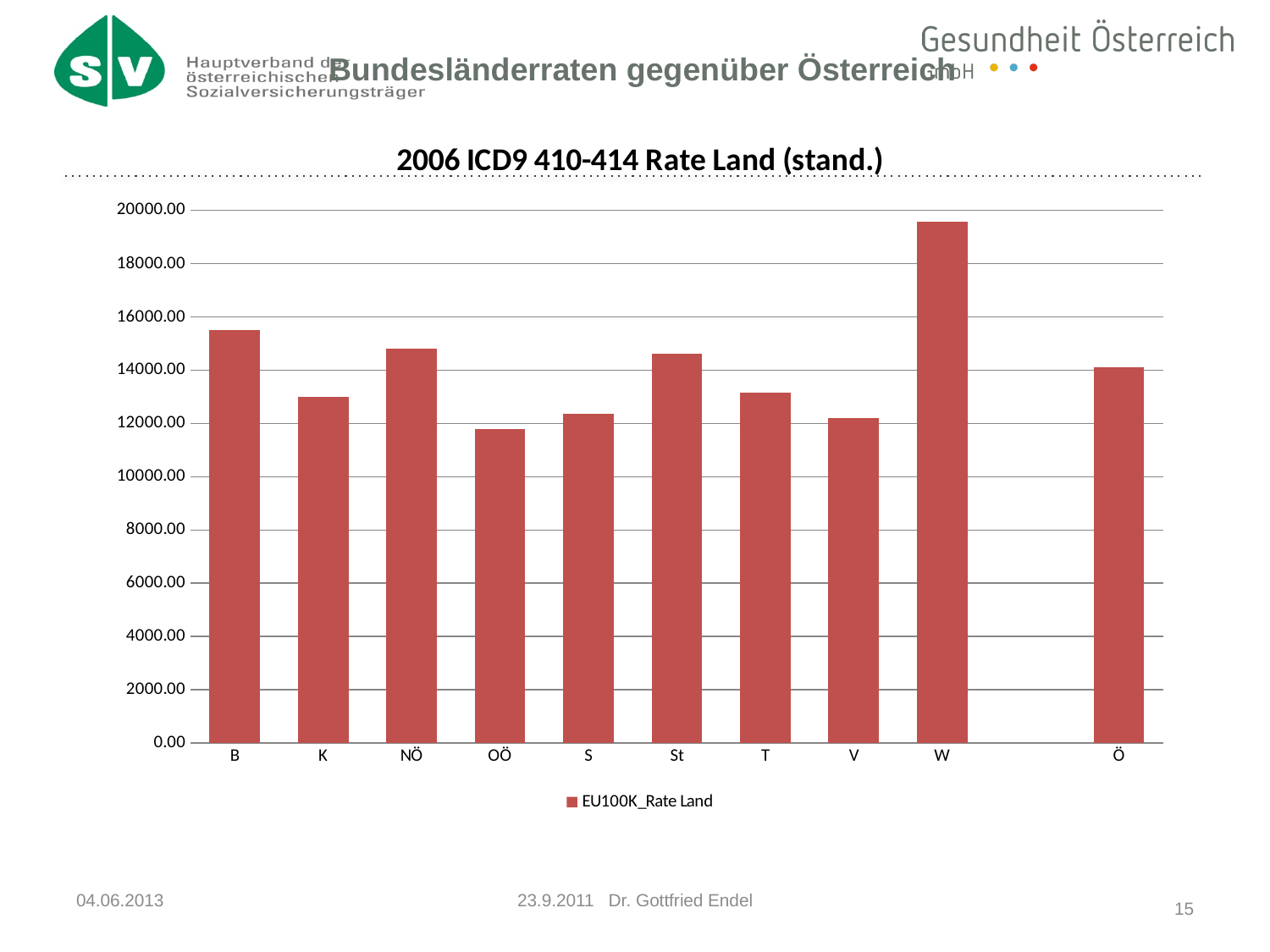

# Bundesländerraten gegenüber Österreich

### Chart: 2006 ICD9 410-414 Rate Land (stand.)

| Category | EU100K_Rate Land |
|---|---|
| B | 15491.5693501881 |
| K | 12992.274219312325 |
| NÖ | 14809.878123121078 |
| OÖ | 11794.804323614382 |
| S | 12347.702789846016 |
| St | 14606.61689469888 |
| T | 13169.8932235327 |
| V | 12216.0702656514 |
| W | 19557.1037226087 |
|  | None |
| Ö | 14109.54 |
04.06.2013
23.9.2011   Dr. Gottfried Endel
15